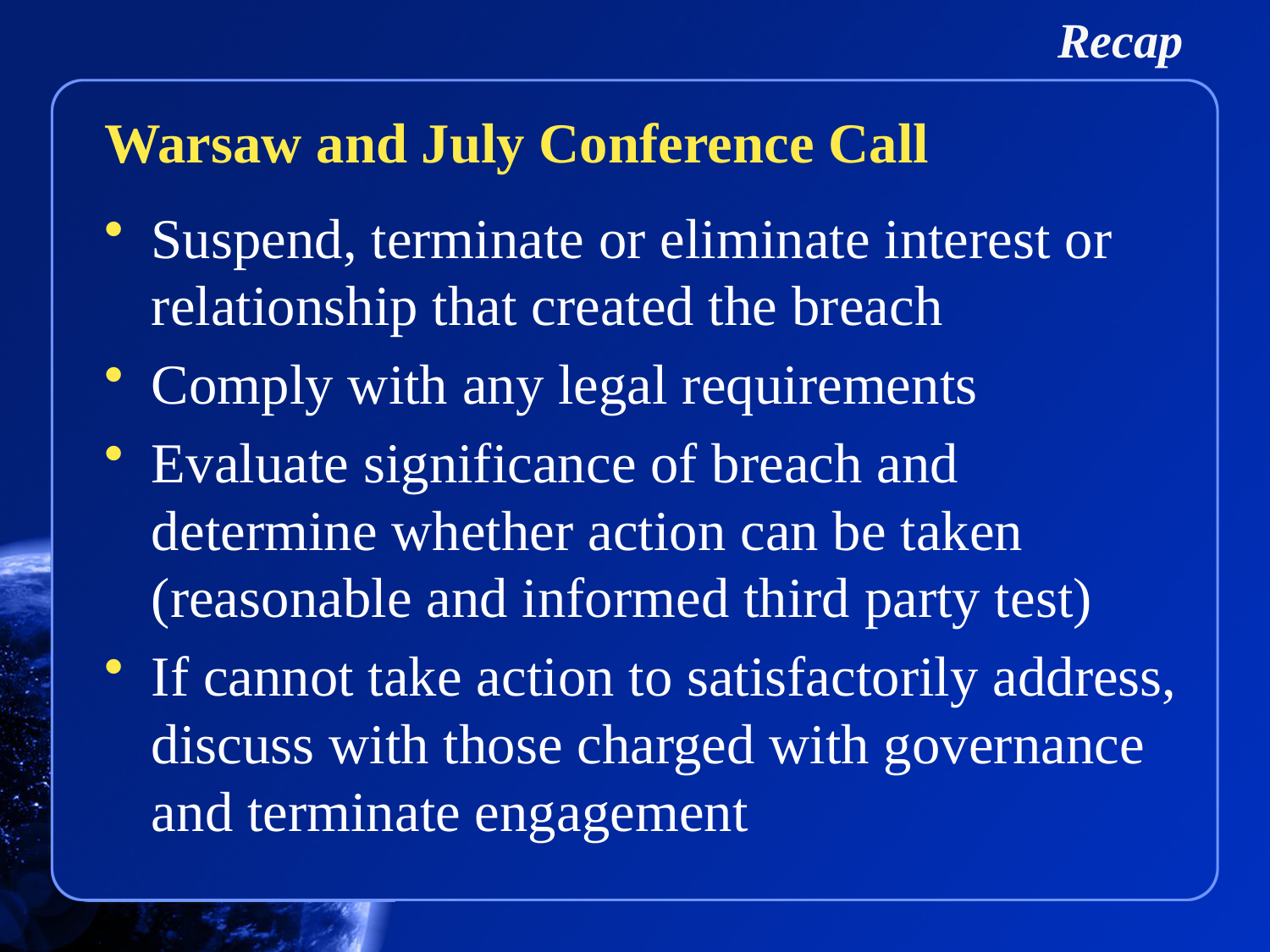

# Recap
Warsaw and July Conference Call
Suspend, terminate or eliminate interest or relationship that created the breach
Comply with any legal requirements
Evaluate significance of breach and determine whether action can be taken (reasonable and informed third party test)
If cannot take action to satisfactorily address, discuss with those charged with governance and terminate engagement